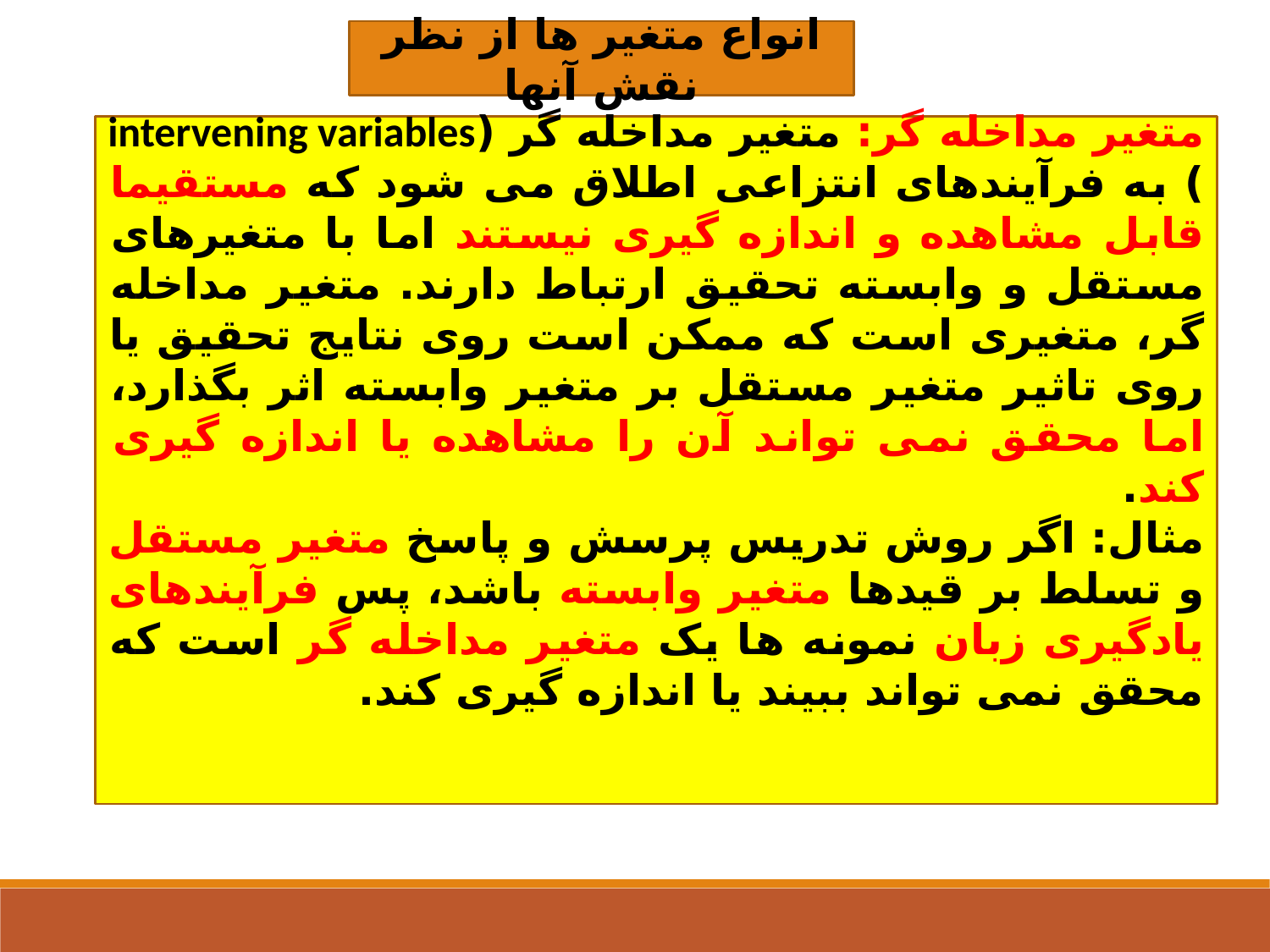

انواع متغیر ها از نظر نقش آنها

متغیر مداخله گر: متغیر مداخله گر (intervening variables ) به فرآیندهای انتزاعی اطلاق می شود که مستقیما قابل مشاهده و اندازه گیری نیستند اما با متغیرهای مستقل و وابسته تحقیق ارتباط دارند. متغیر مداخله گر، متغیری است که ممکن است روی نتایج تحقیق یا روی تاثیر متغیر مستقل بر متغیر وابسته اثر بگذارد، اما محقق نمی تواند آن را مشاهده یا اندازه گیری کند.
مثال: اگر روش تدریس پرسش و پاسخ متغیر مستقل و تسلط بر قیدها متغیر وابسته باشد، پس فرآیندهای یادگیری زبان نمونه ها یک متغیر مداخله گر است که محقق نمی تواند ببیند یا اندازه گیری کند.